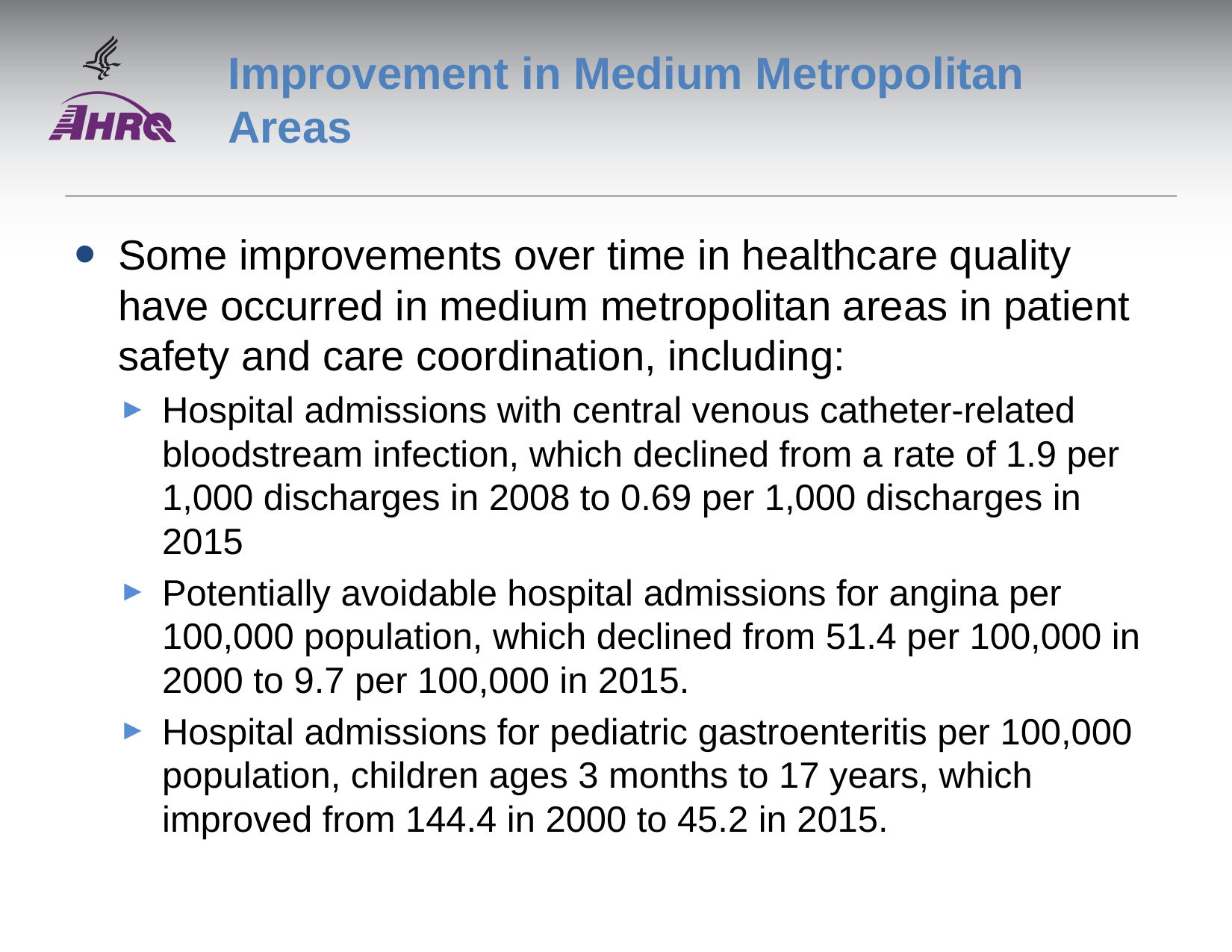

# Improvement in Medium Metropolitan Areas
Some improvements over time in healthcare quality have occurred in medium metropolitan areas in patient safety and care coordination, including:
Hospital admissions with central venous catheter-related bloodstream infection, which declined from a rate of 1.9 per 1,000 discharges in 2008 to 0.69 per 1,000 discharges in 2015
Potentially avoidable hospital admissions for angina per 100,000 population, which declined from 51.4 per 100,000 in 2000 to 9.7 per 100,000 in 2015.
Hospital admissions for pediatric gastroenteritis per 100,000 population, children ages 3 months to 17 years, which improved from 144.4 in 2000 to 45.2 in 2015.